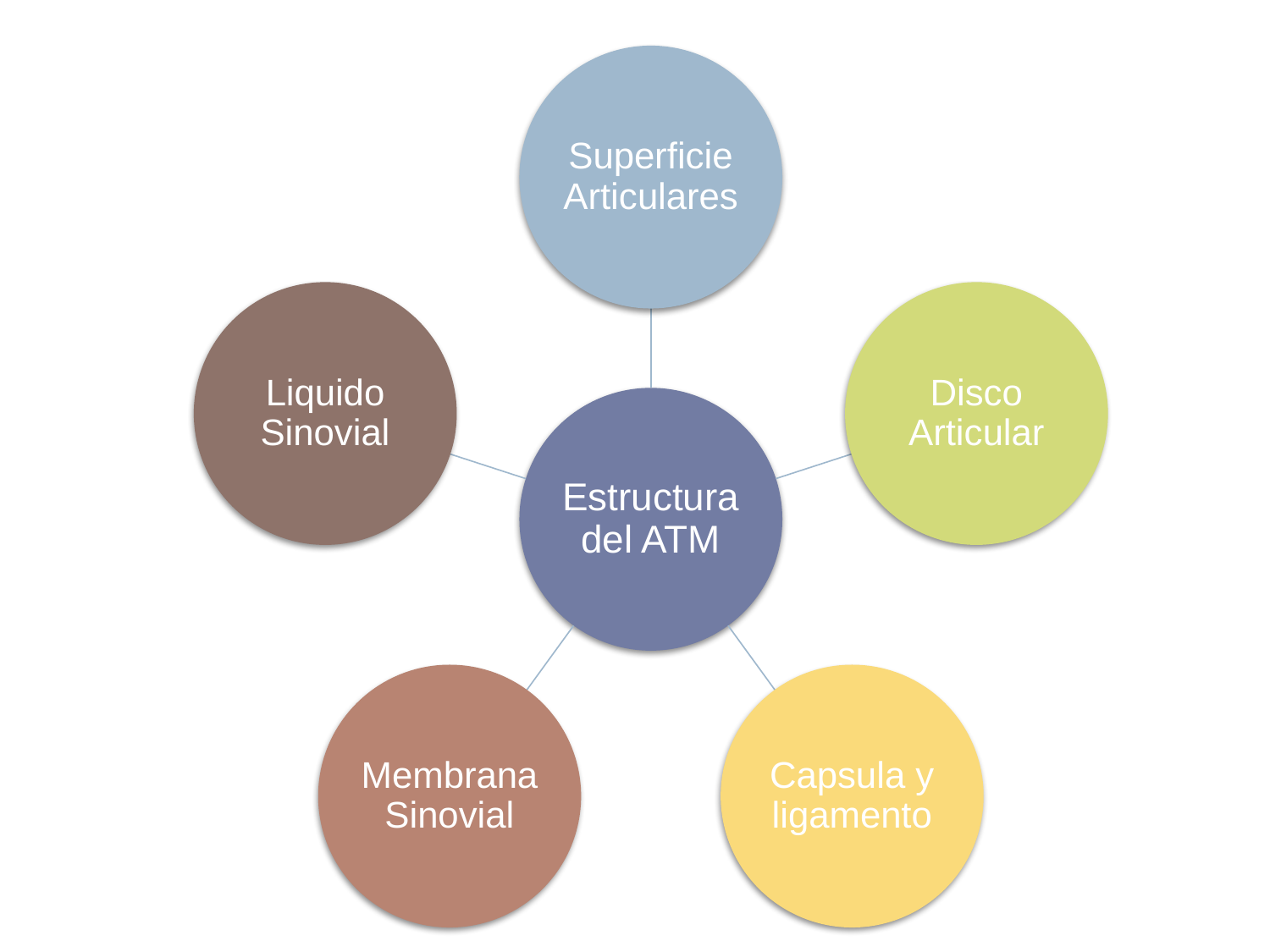

Estructura del ATM

Superficie Articulares

Disco Articular

Capsula y ligamento

Membrana Sinovial

Liquido Sinovial